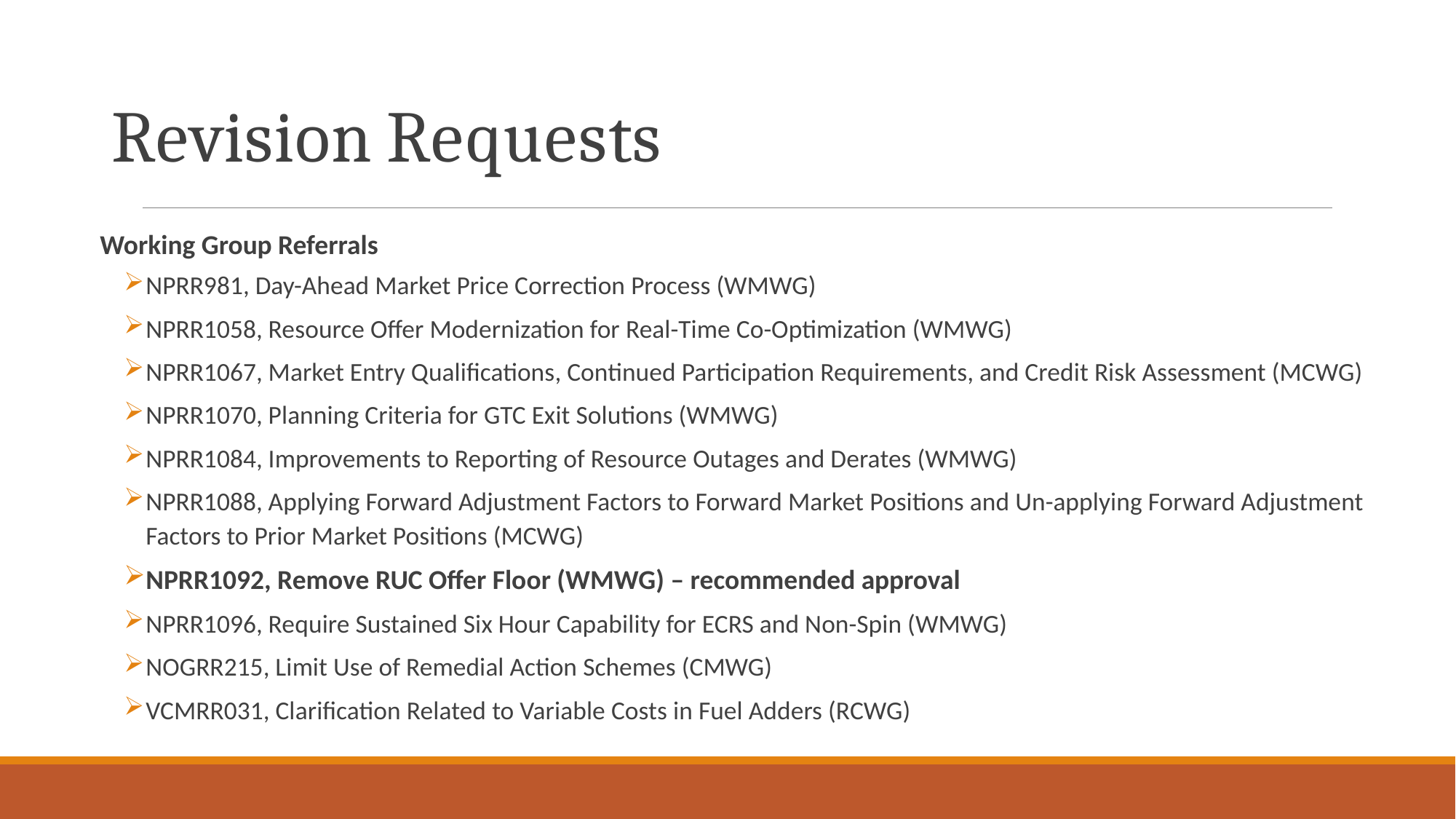

# Revision Requests
Working Group Referrals
NPRR981, Day-Ahead Market Price Correction Process (WMWG)
NPRR1058, Resource Offer Modernization for Real-Time Co-Optimization (WMWG)
NPRR1067, Market Entry Qualifications, Continued Participation Requirements, and Credit Risk Assessment (MCWG)
NPRR1070, Planning Criteria for GTC Exit Solutions (WMWG)
NPRR1084, Improvements to Reporting of Resource Outages and Derates (WMWG)
NPRR1088, Applying Forward Adjustment Factors to Forward Market Positions and Un-applying Forward Adjustment Factors to Prior Market Positions (MCWG)
NPRR1092, Remove RUC Offer Floor (WMWG) – recommended approval
NPRR1096, Require Sustained Six Hour Capability for ECRS and Non-Spin (WMWG)
NOGRR215, Limit Use of Remedial Action Schemes (CMWG)
VCMRR031, Clarification Related to Variable Costs in Fuel Adders (RCWG)